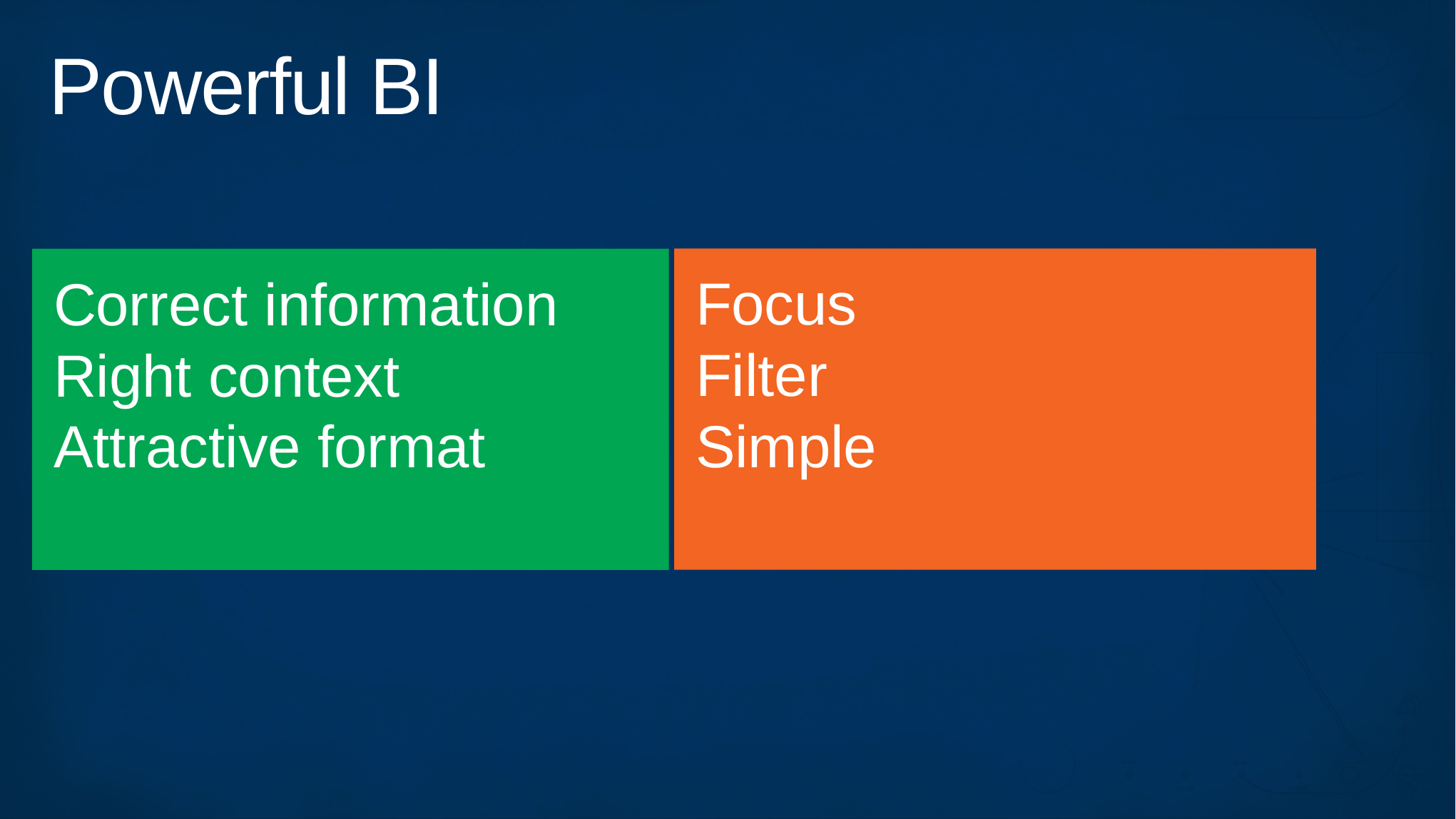

# Powerful BI
Focus
Filter
Simple
Correct information
Right context
Attractive format